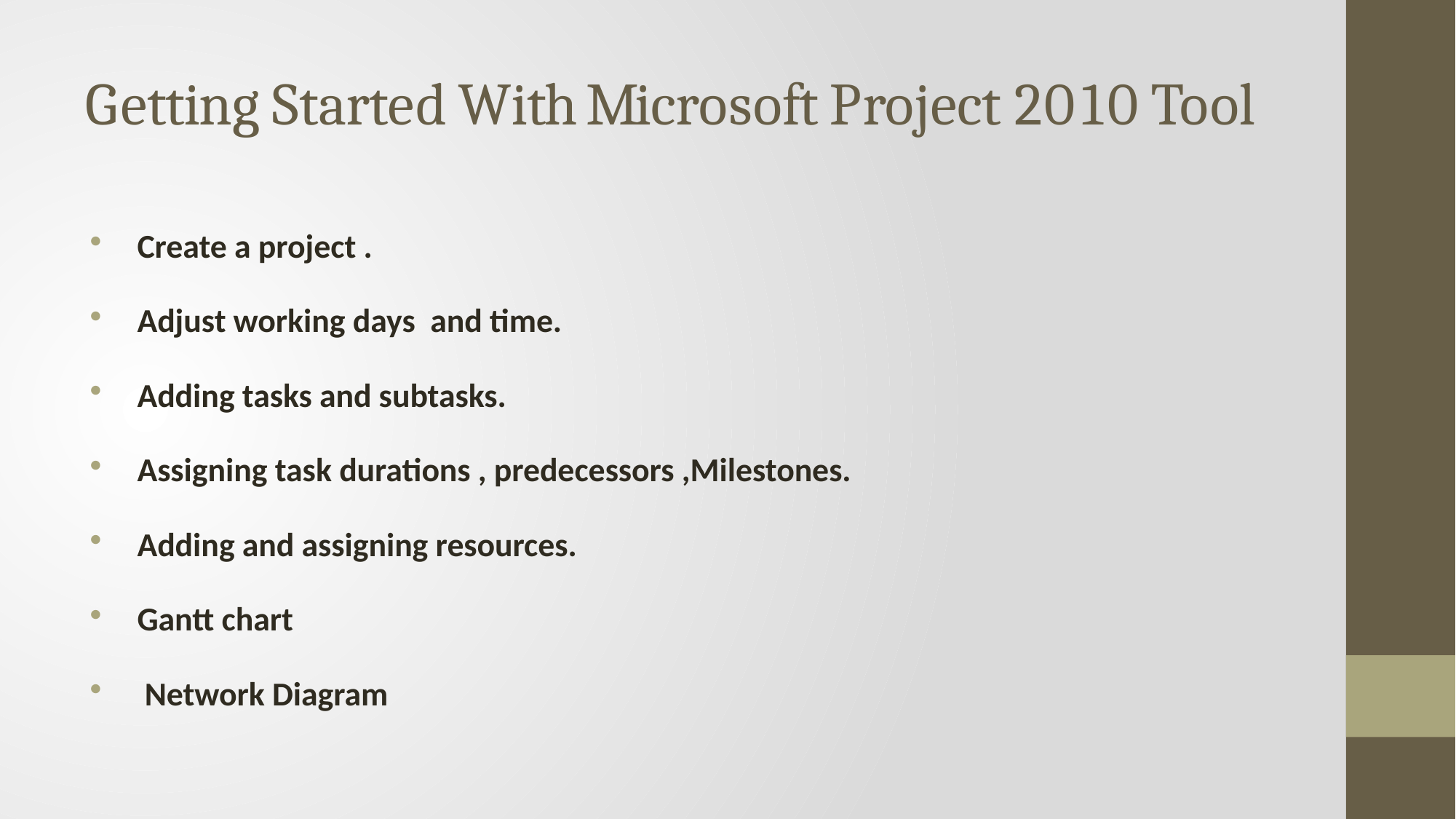

# Getting Started With Microsoft Project 2010 Tool
Create a project .
Adjust working days  and time.
Adding tasks and subtasks.
Assigning task durations , predecessors ,Milestones.
Adding and assigning resources.
Gantt chart
 Network Diagram